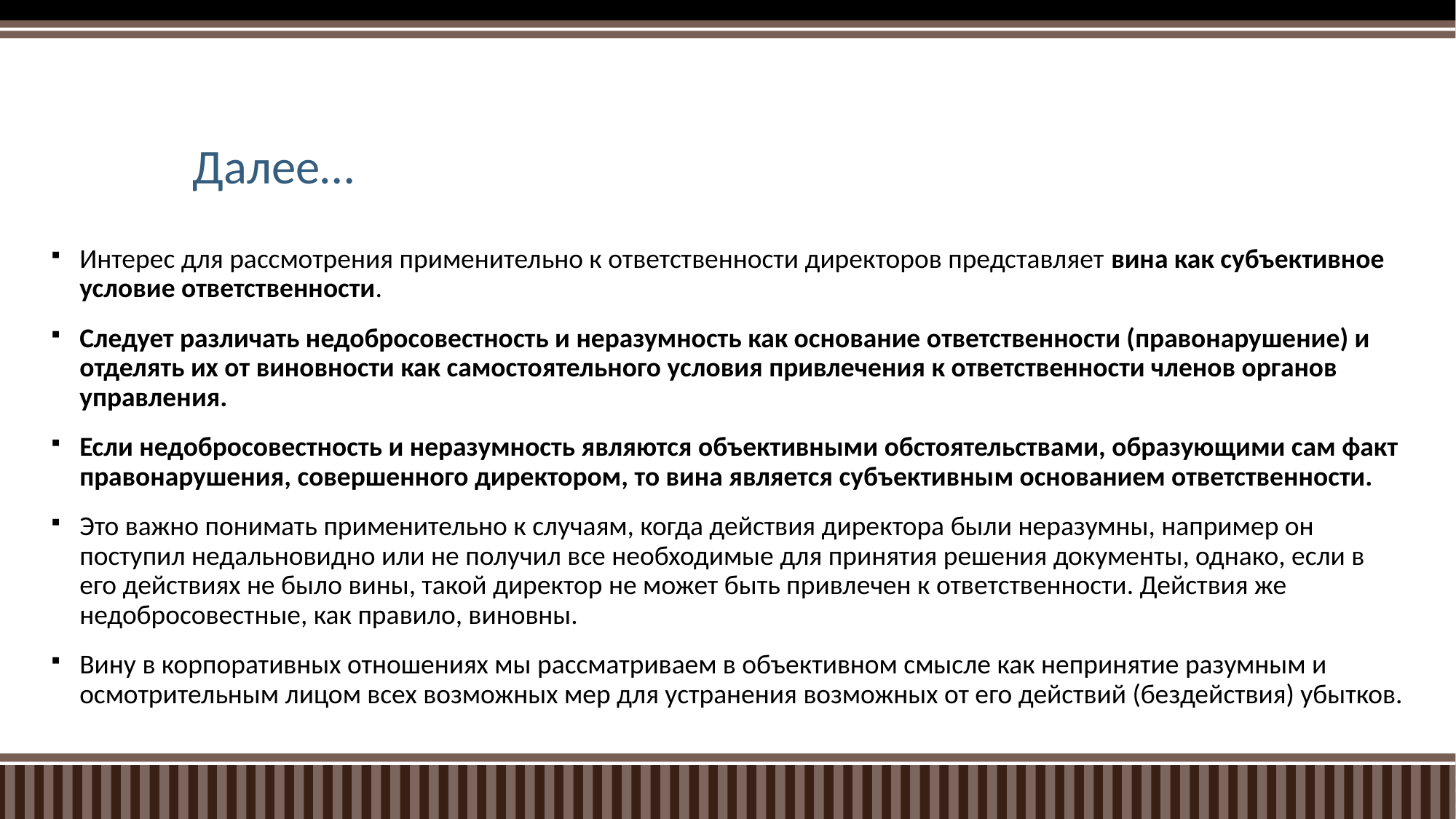

# Далее…

Интерес для рассмотрения применительно к ответственности директоров представляет вина как субъективное условие ответственности.
Следует различать недобросовестность и неразумность как основание ответственности (правонарушение) и отделять их от виновности как самостоятельного условия привлечения к ответственности членов органов управления.
Если недобросовестность и неразумность являются объективными обстоятельствами, образующими сам факт правонарушения, совершенного директором, то вина является субъективным основанием ответственности.
Это важно понимать применительно к случаям, когда действия директора были неразумны, например он поступил недальновидно или не получил все необходимые для принятия решения документы, однако, если в его действиях не было вины, такой директор не может быть привлечен к ответственности. Действия же недобросовестные, как правило, виновны.
Вину в корпоративных отношениях мы рассматриваем в объективном смысле как непринятие разумным и осмотрительным лицом всех возможных мер для устранения возможных от его действий (бездействия) убытков.